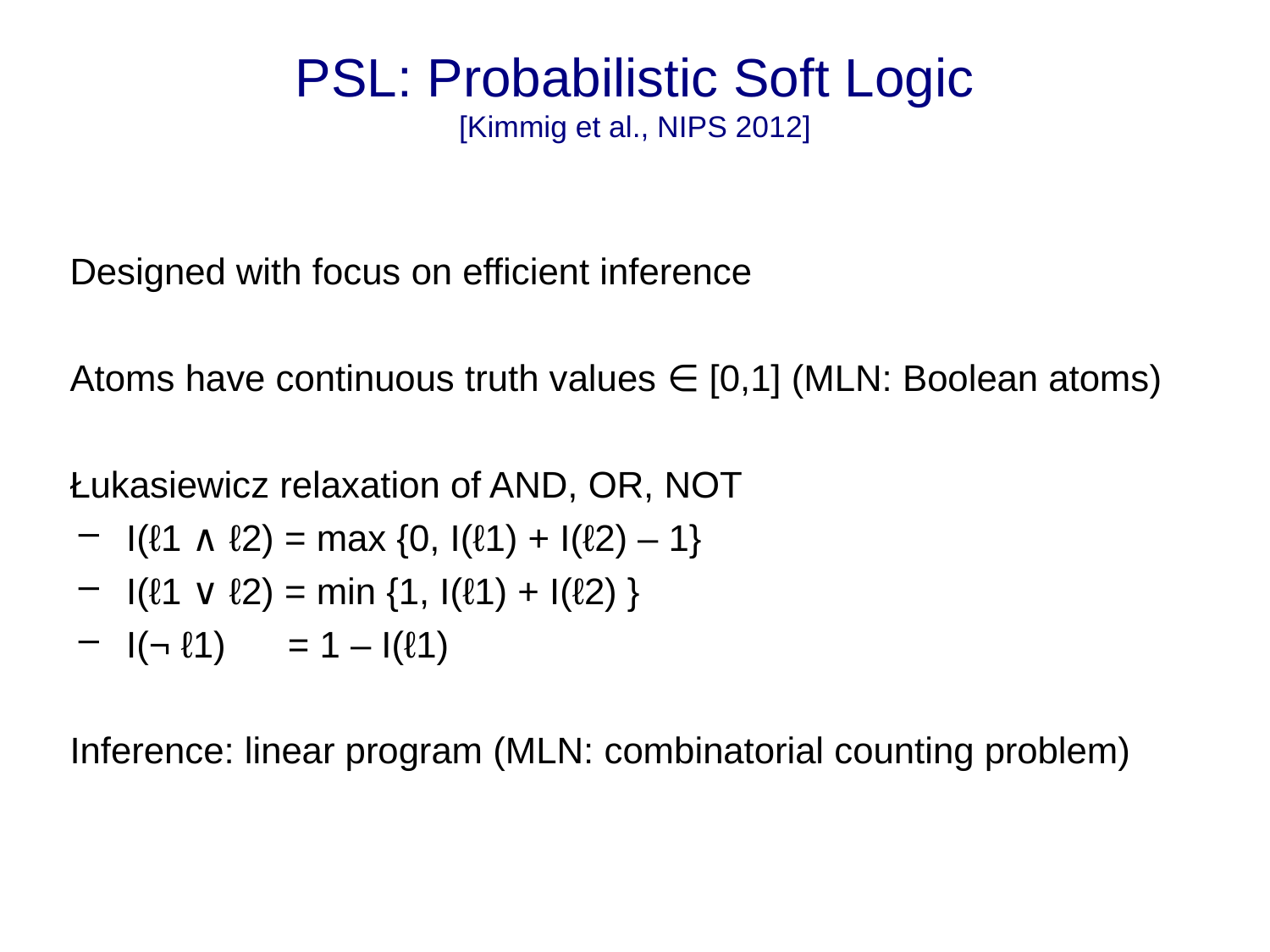

# PSL: Probabilistic Soft Logic [Kimmig et al., NIPS 2012]
Designed with focus on efficient inference

Atoms have continuous truth values ∈ [0,1] (MLN: Boolean atoms)

Łukasiewicz relaxation of AND, OR, NOT
I(ℓ1 ∧ ℓ2) = max {0, I(ℓ1) + I(ℓ2) – 1}
I(ℓ1 ∨ ℓ2) = min {1, I(ℓ1) + I(ℓ2) }
I(¬ ℓ1)      = 1 – I(ℓ1)

Inference: linear program (MLN: combinatorial counting problem)
14